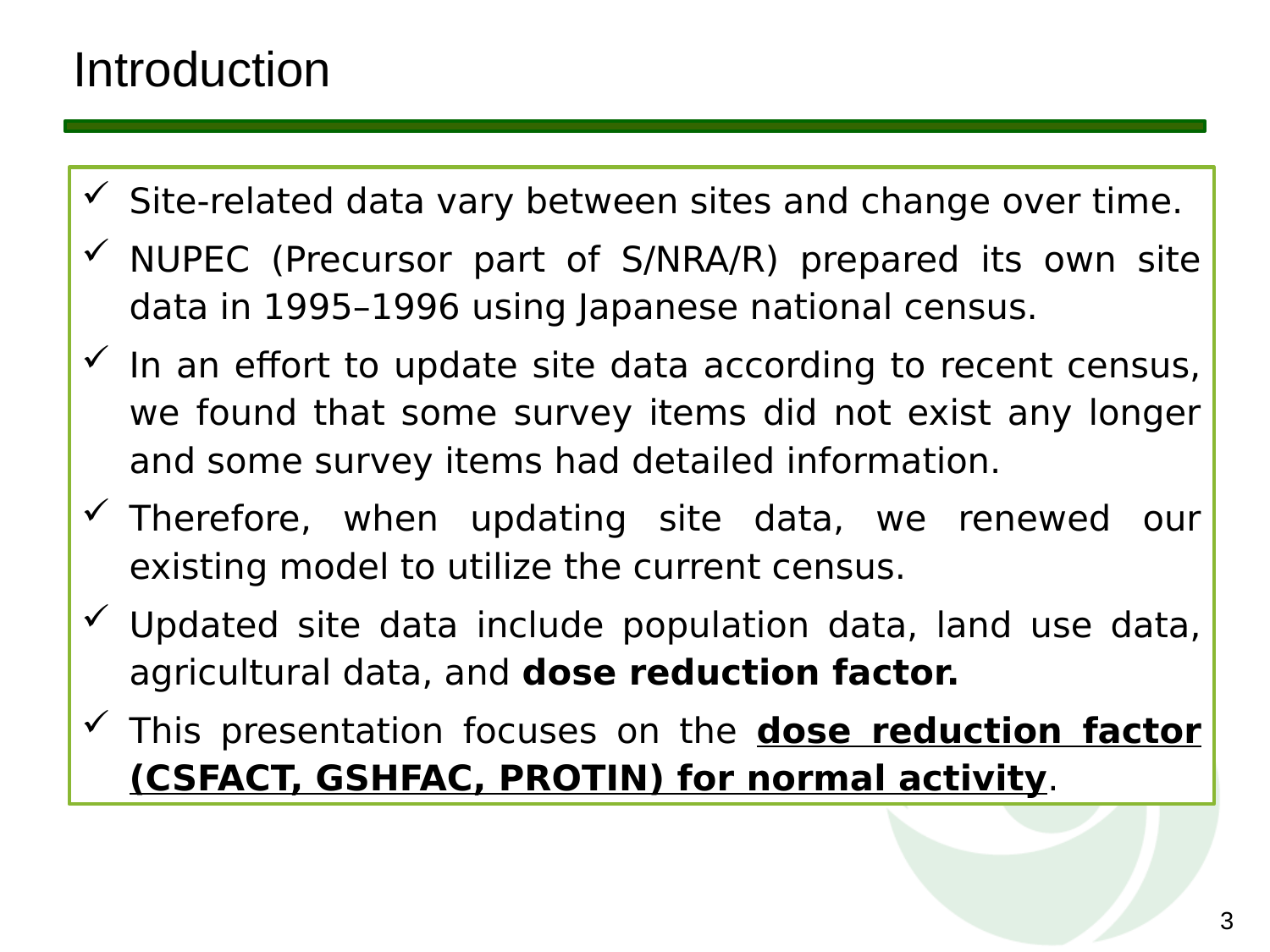

# Introduction
Site-related data vary between sites and change over time.
NUPEC (Precursor part of S/NRA/R) prepared its own site data in 1995–1996 using Japanese national census.
In an effort to update site data according to recent census, we found that some survey items did not exist any longer and some survey items had detailed information.
Therefore, when updating site data, we renewed our existing model to utilize the current census.
Updated site data include population data, land use data, agricultural data, and dose reduction factor.
This presentation focuses on the dose reduction factor (CSFACT, GSHFAC, PROTIN) for normal activity.